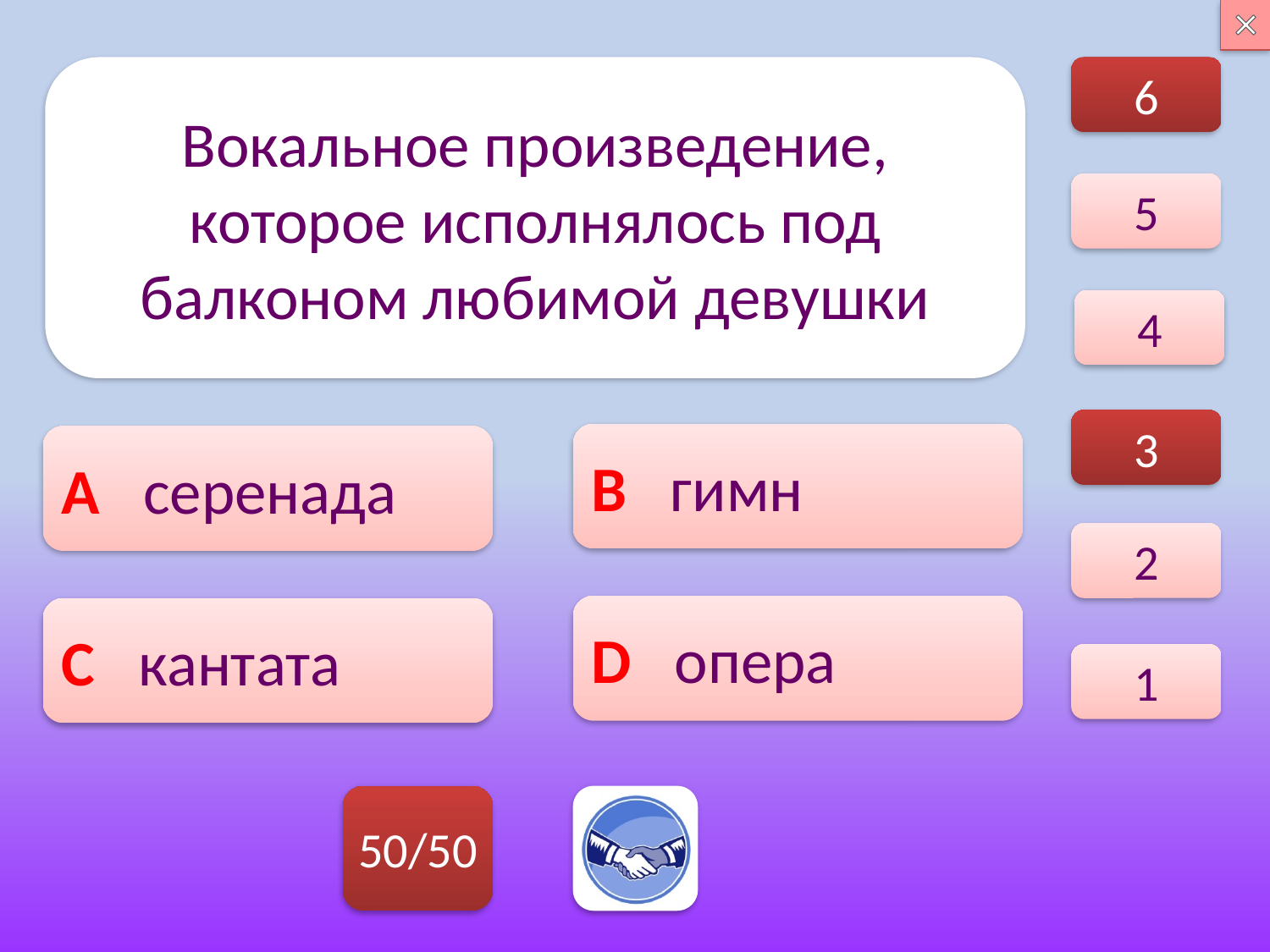

6
Вокальное произведение, которое исполнялось под балконом любимой девушки
5
4
3
В   гимн
А   серенада
2
D   опера
C   кантата
1
50/50